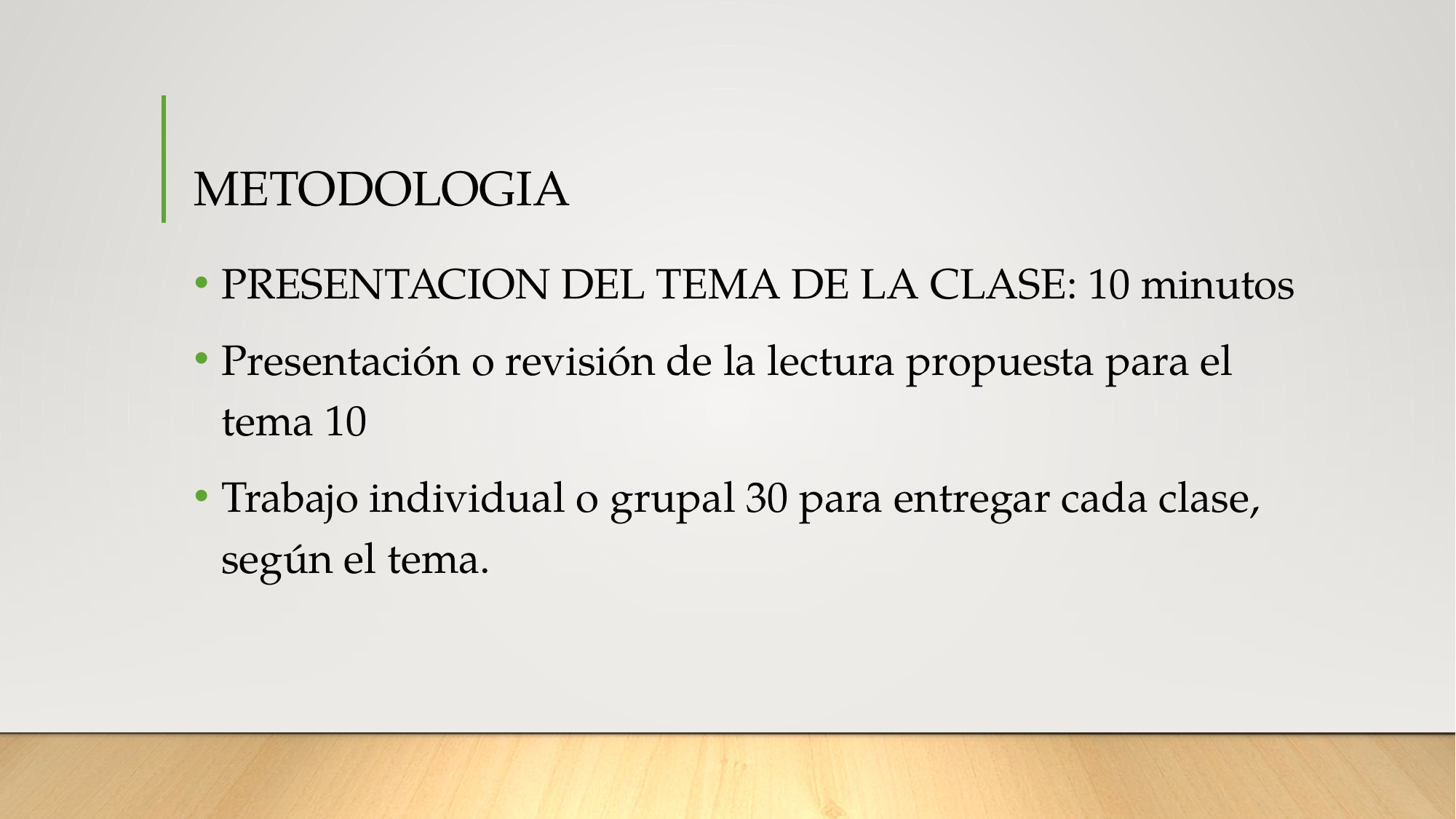

# METODOLOGIA
PRESENTACION DEL TEMA DE LA CLASE: 10 minutos
Presentación o revisión de la lectura propuesta para el tema 10
Trabajo individual o grupal 30 para entregar cada clase, según el tema.